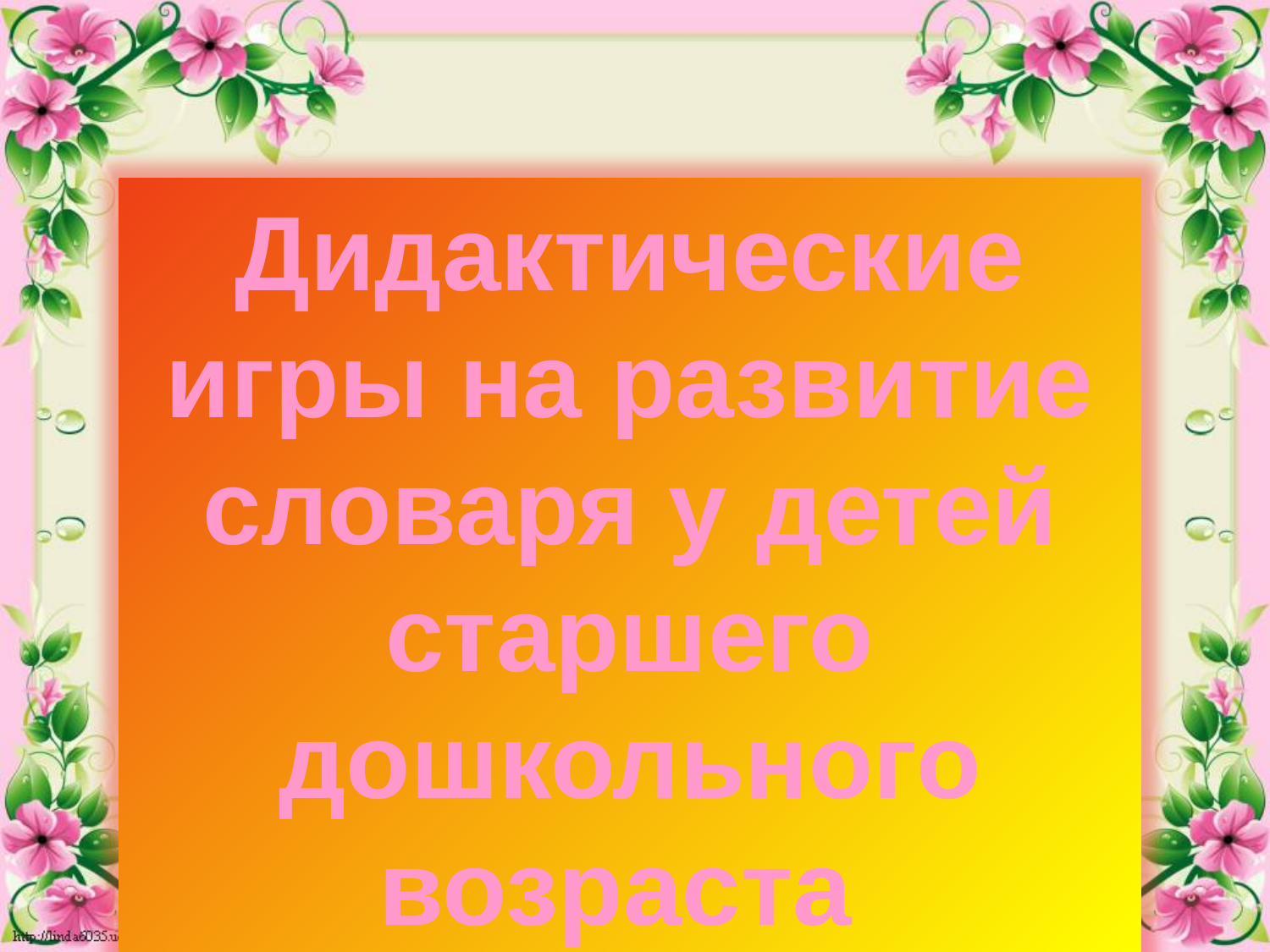

Дидактические игры на развитие словаря у детей старшего дошкольного возраста